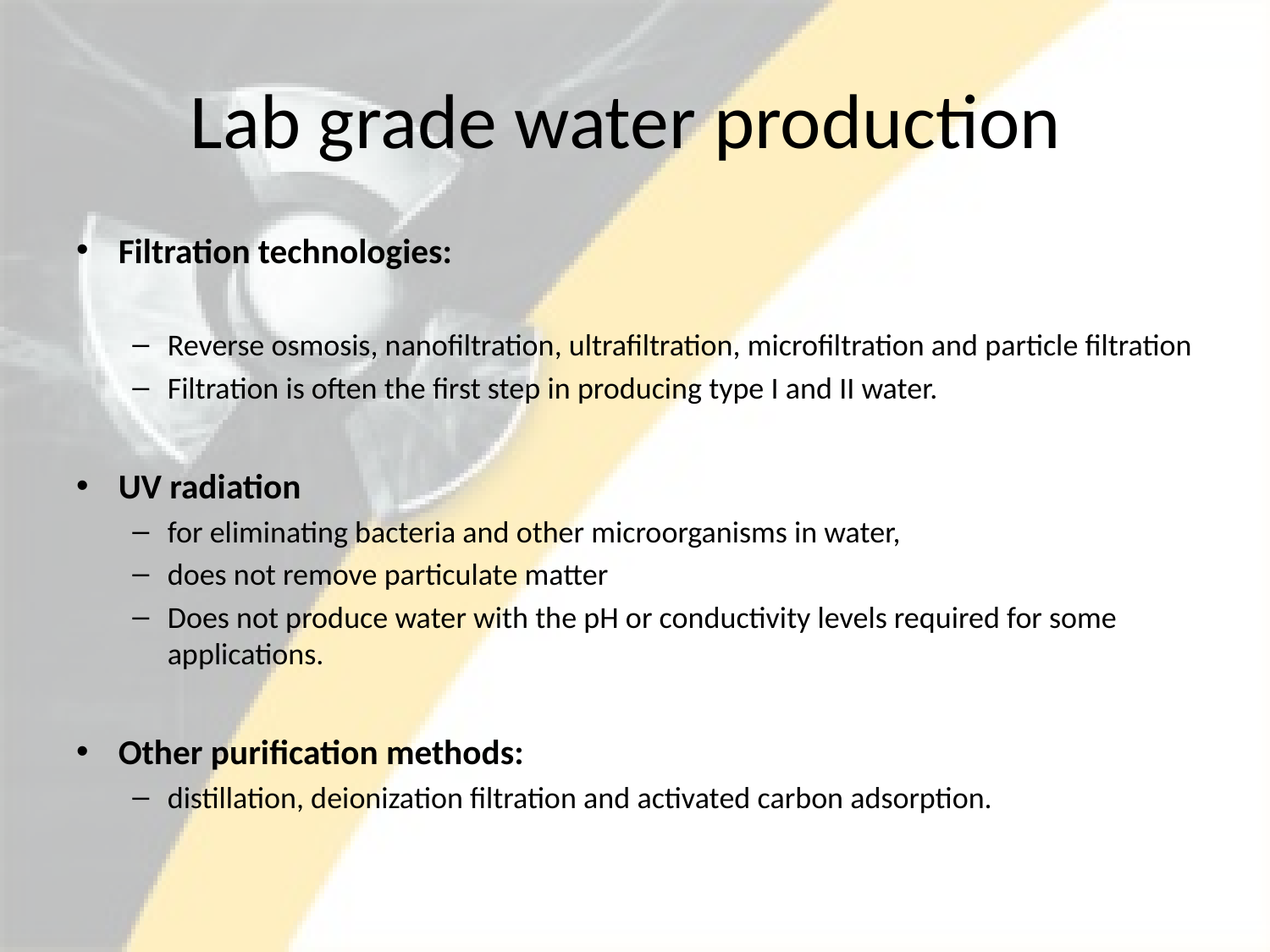

# Lab grade water production
Filtration technologies:

Reverse osmosis, nanofiltration, ultrafiltration, microfiltration and particle filtration
Filtration is often the first step in producing type I and II water.

UV radiation
for eliminating bacteria and other microorganisms in water,
does not remove particulate matter
Does not produce water with the pH or conductivity levels required for some applications.

Other purification methods:
distillation, deionization filtration and activated carbon adsorption.